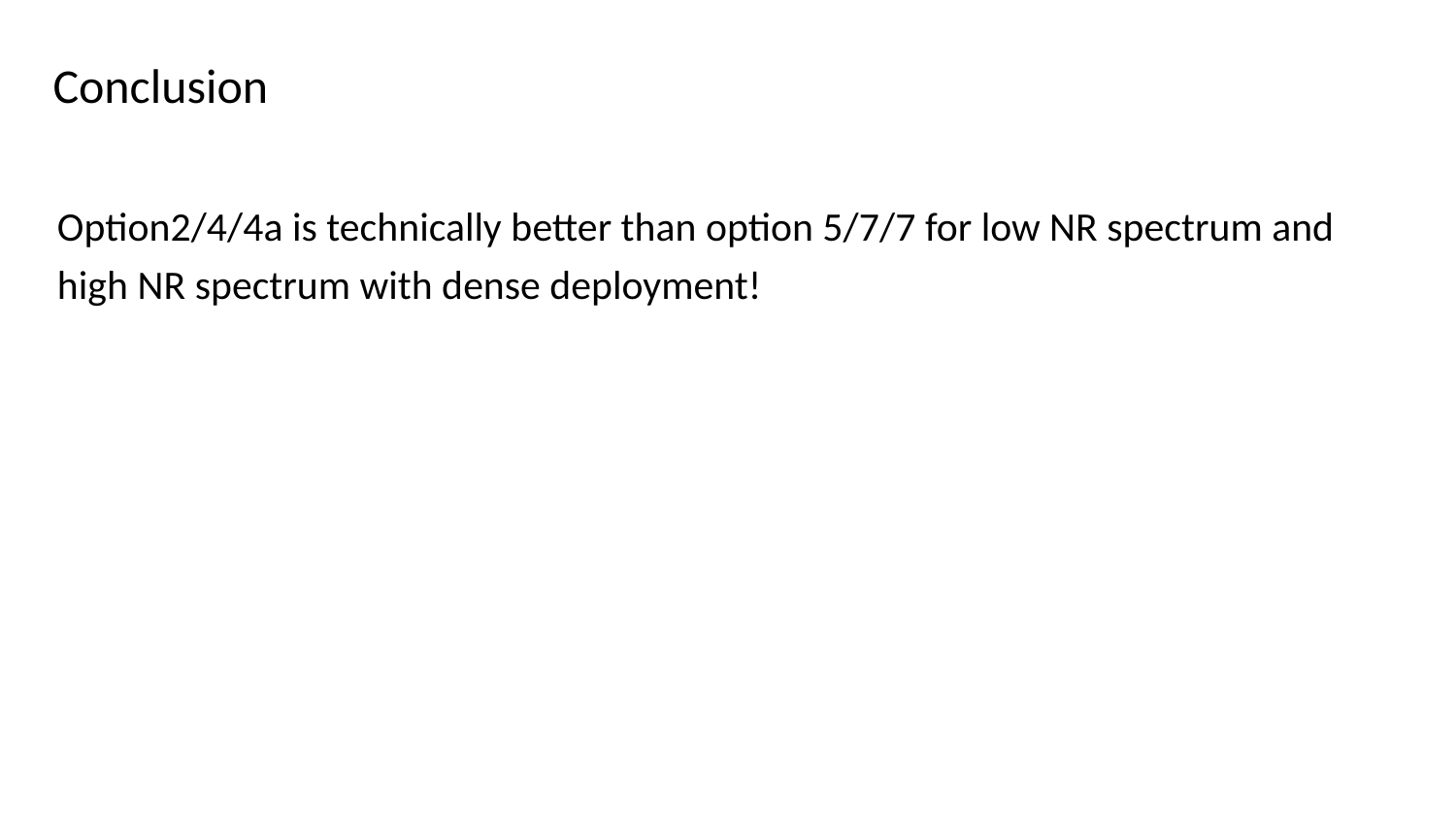

# Conclusion
Option2/4/4a is technically better than option 5/7/7 for low NR spectrum and high NR spectrum with dense deployment!